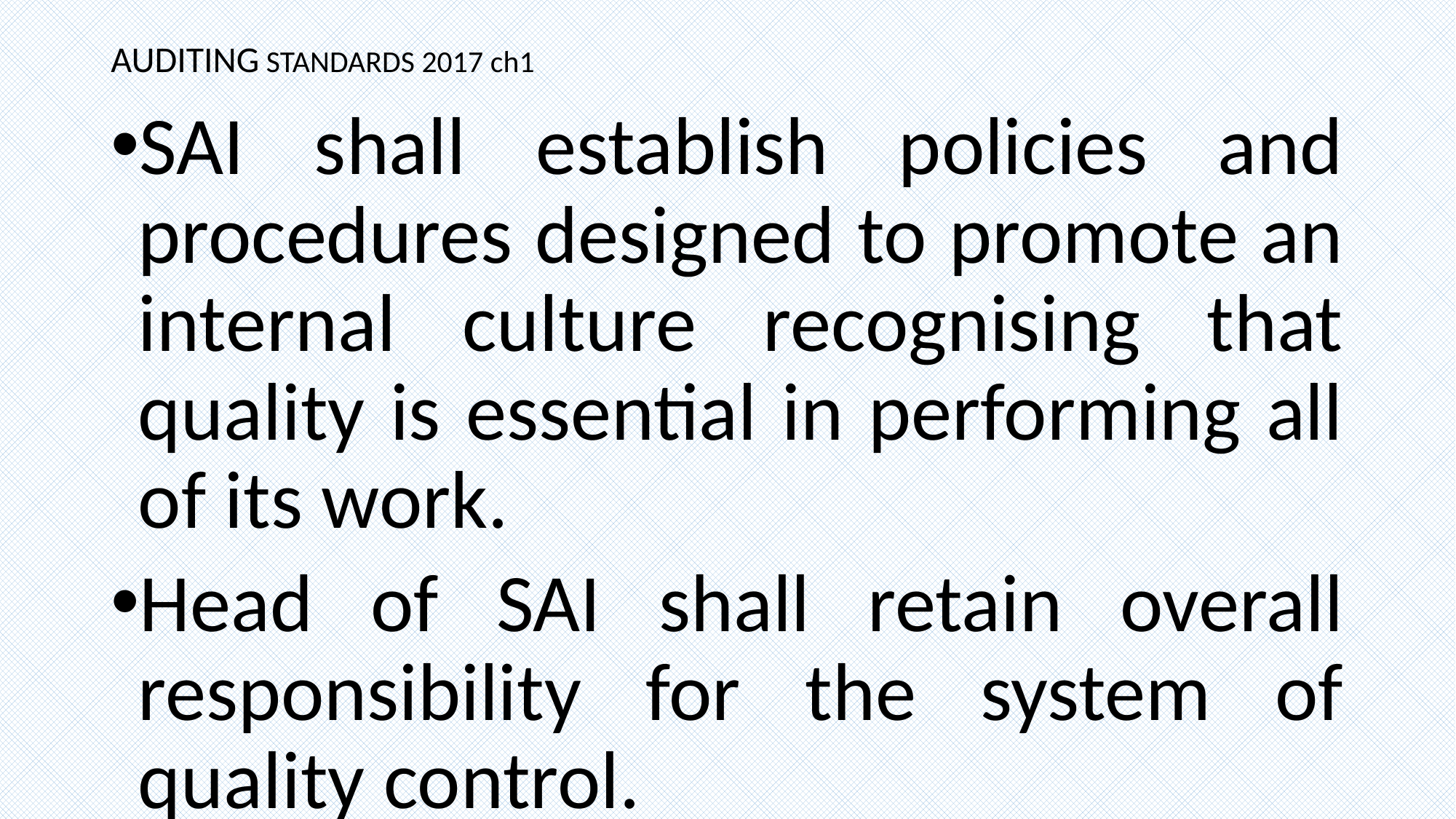

# AUDITING STANDARDS 2017 ch1
SAI shall establish policies and procedures designed to promote an internal culture recognising that quality is essential in performing all of its work.
Head of SAI shall retain overall responsibility for the system of quality control.